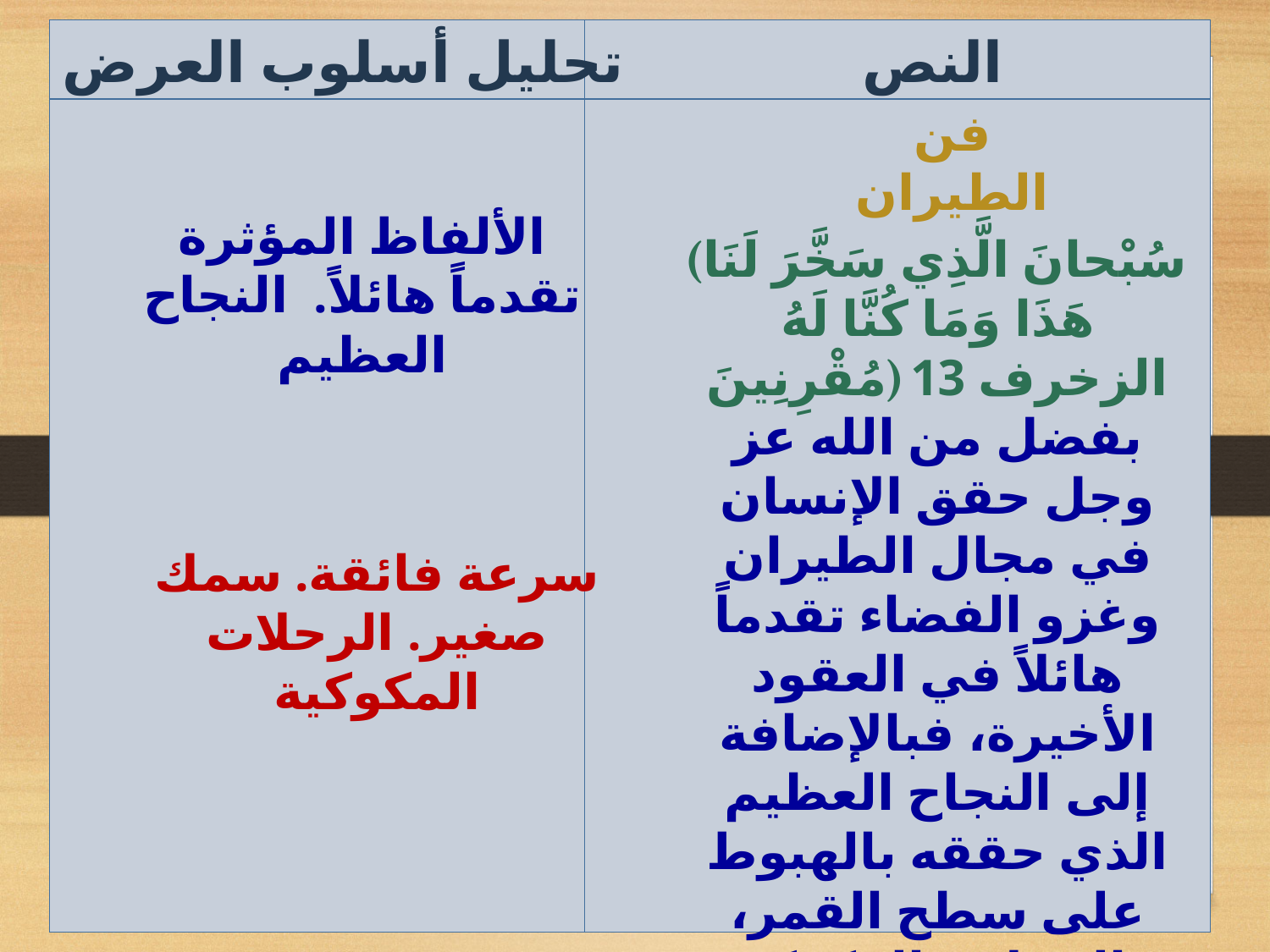

|  |  |
| --- | --- |
|  |  |
تحليل أسلوب العرض
النص
فن الطيران
الألفاظ المؤثرة تقدماً هائلاً.  النجاح العظيم
(سُبْحانَ الَّذِي سَخَّرَ لَنَا هَذَا وَمَا كُنَّا لَهُ مُقْرِنِينَ) الزخرف 13
بفضل من الله عز وجل حقق الإنسان في مجال الطيران وغزو الفضاء تقدماً هائلاً في العقود الأخيرة، فبالإضافة إلى النجاح العظيم الذي حققه بالهبوط على سطح القمر، والرحلات المكوكية لاستكشاف الكواكب الأخرى والأقمار الصناعية التي وضعها.
سرعة فائقة. سمك صغير. الرحلات المكوكية